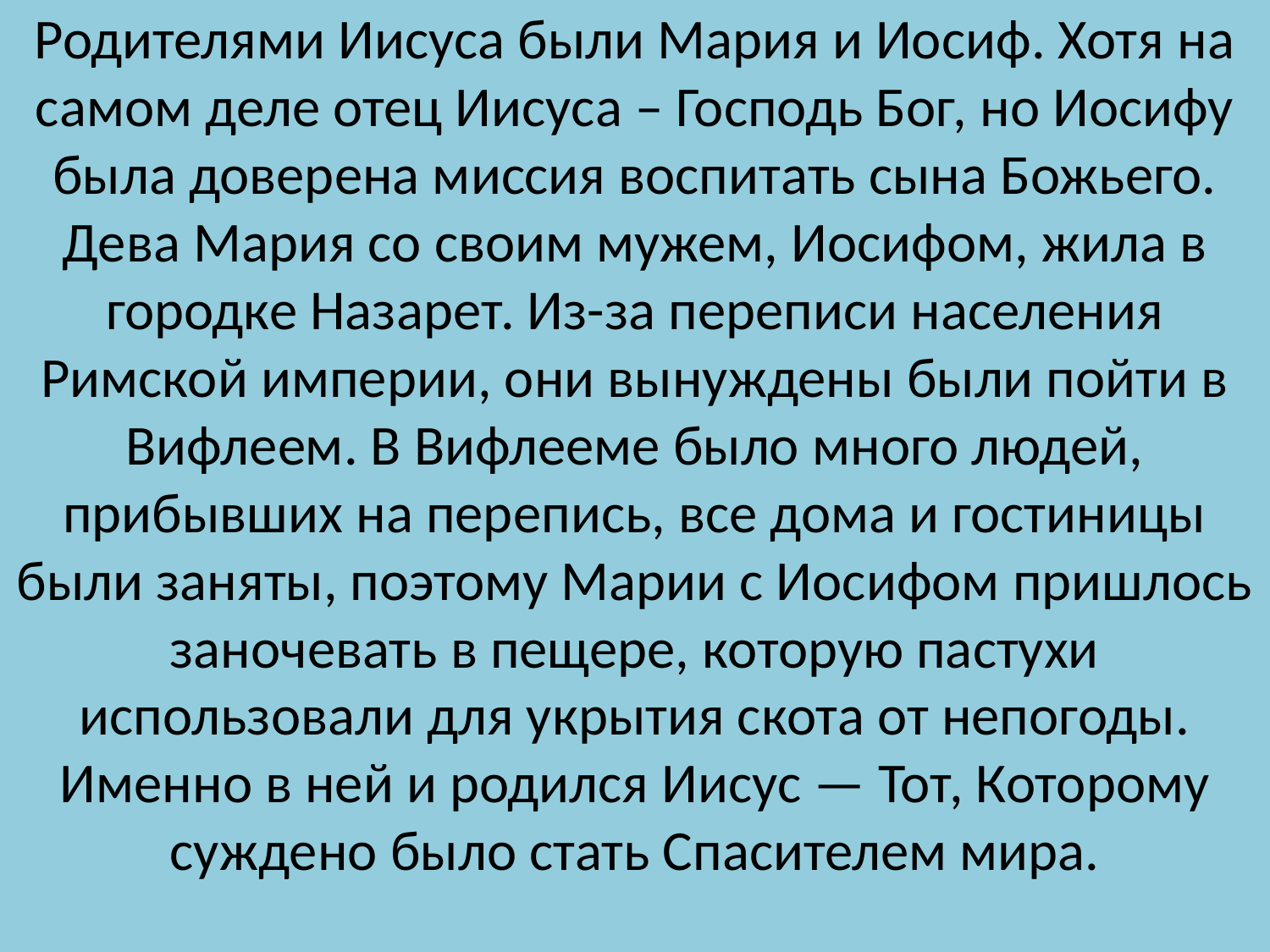

# Родителями Иисуса были Мария и Иосиф. Хотя на самом деле отец Иисуса – Господь Бог, но Иосифу была доверена миссия воспитать сына Божьего. Дева Мария со своим мужем, Иосифом, жила в городке Назарет. Из-за переписи населения Римской империи, они вынуждены были пойти в Вифлеем. В Вифлееме было много людей, прибывших на перепись, все дома и гостиницы были заняты, поэтому Марии с Иосифом пришлось заночевать в пещере, которую пастухи использовали для укрытия скота от непогоды. Именно в ней и родился Иисус — Тот, Которому суждено было стать Спасителем мира.